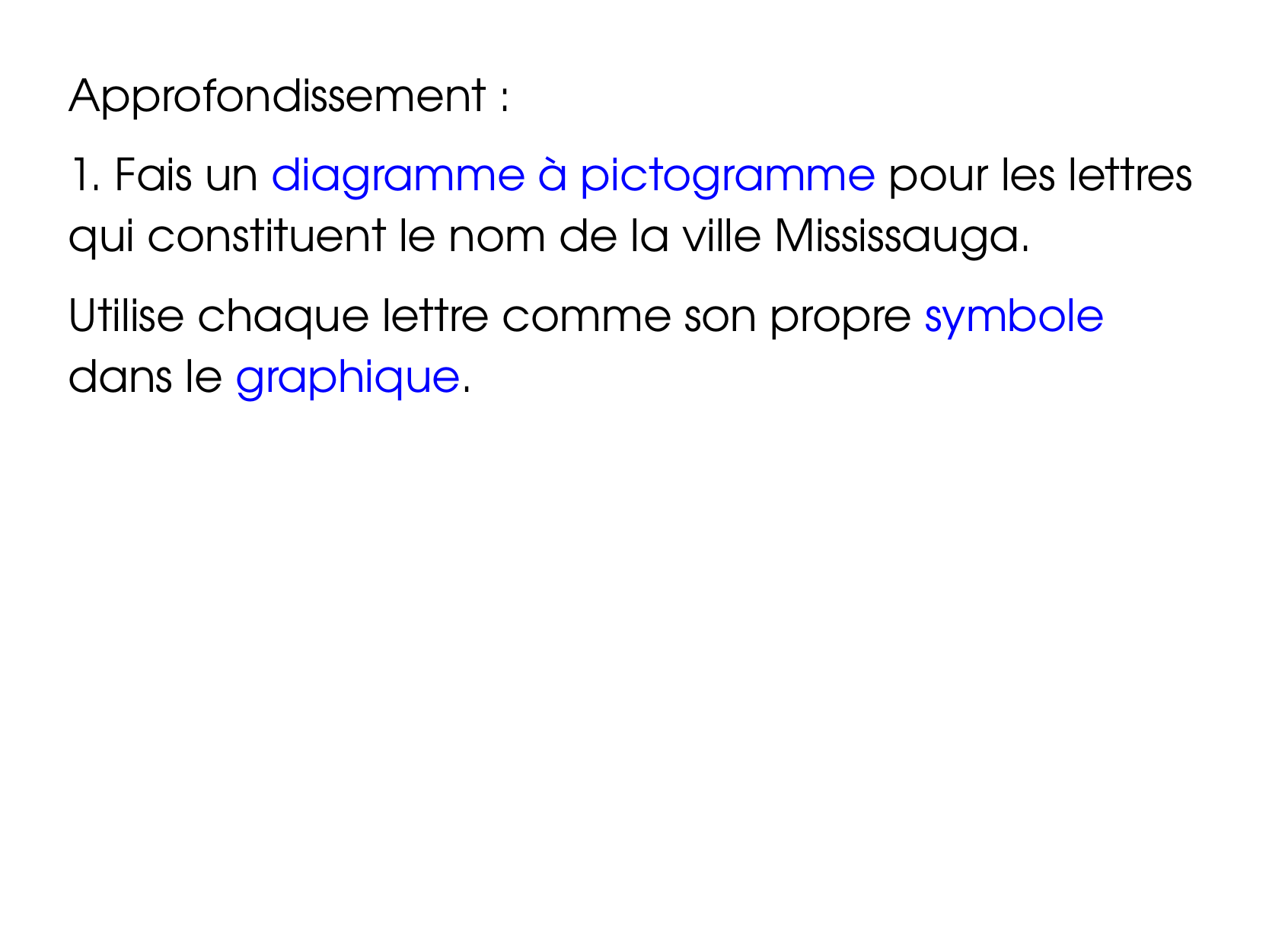

Approfondissement :
1. Fais un diagramme à pictogramme pour les lettres qui constituent le nom de la ville Mississauga.
Utilise chaque lettre comme son propre symbole dans le graphique.